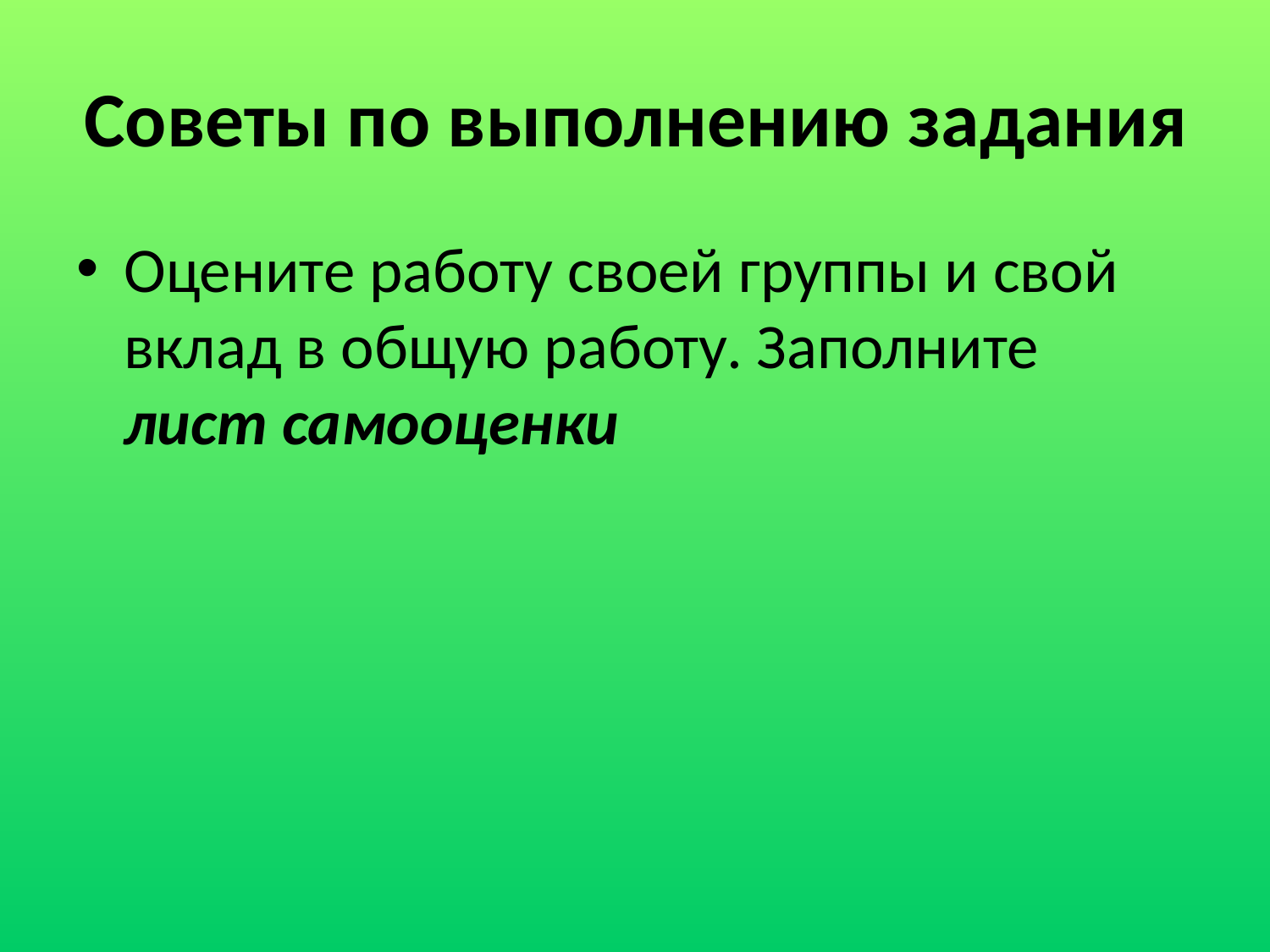

# Советы по выполнению задания
Оцените работу своей группы и свой вклад в общую работу. Заполните лист самооценки